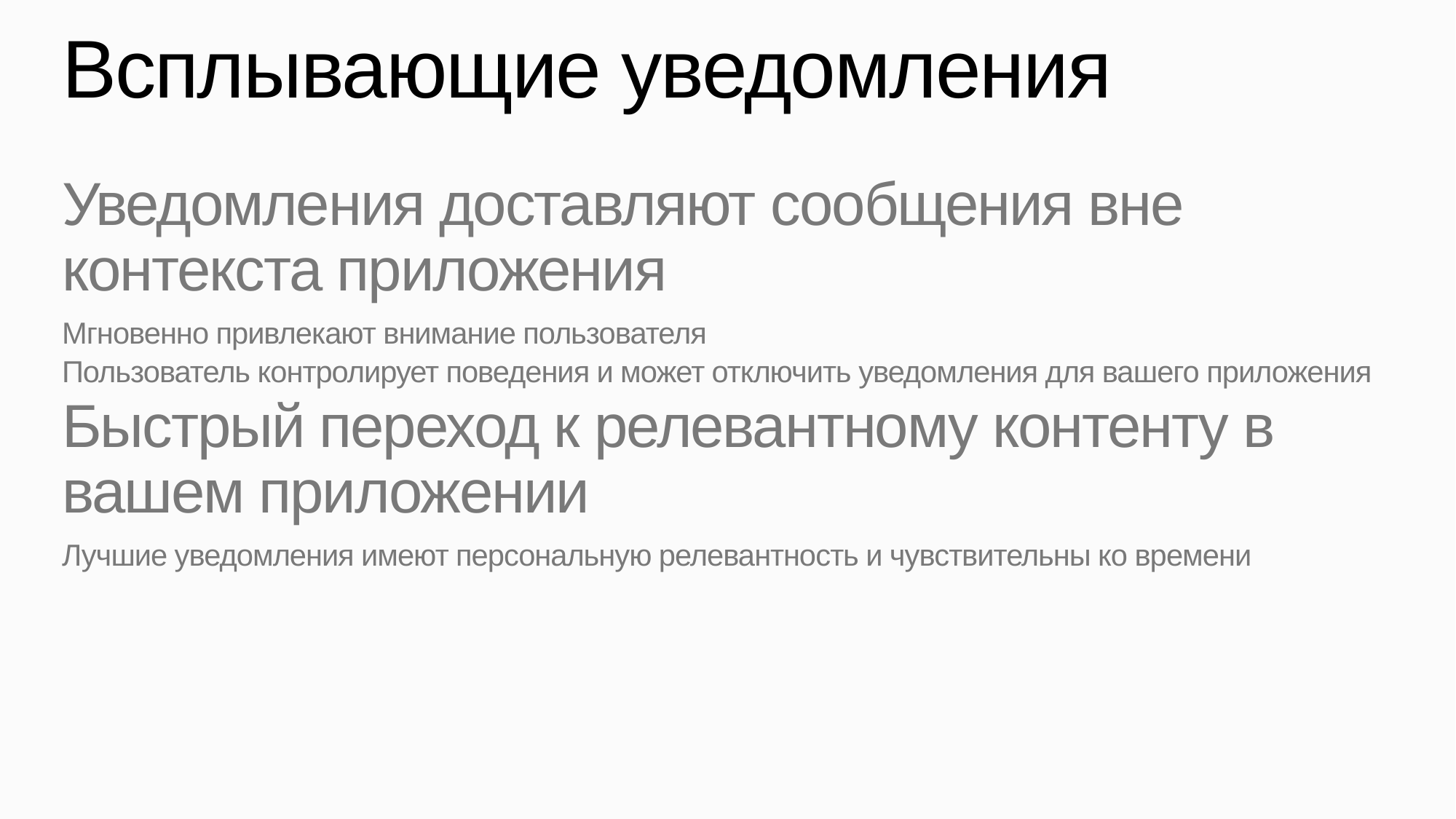

# Всплывающие уведомления
Уведомления доставляют сообщения вне контекста приложения
Мгновенно привлекают внимание пользователя
Пользователь контролирует поведения и может отключить уведомления для вашего приложения
Быстрый переход к релевантному контенту в вашем приложении
Лучшие уведомления имеют персональную релевантность и чувствительны ко времени